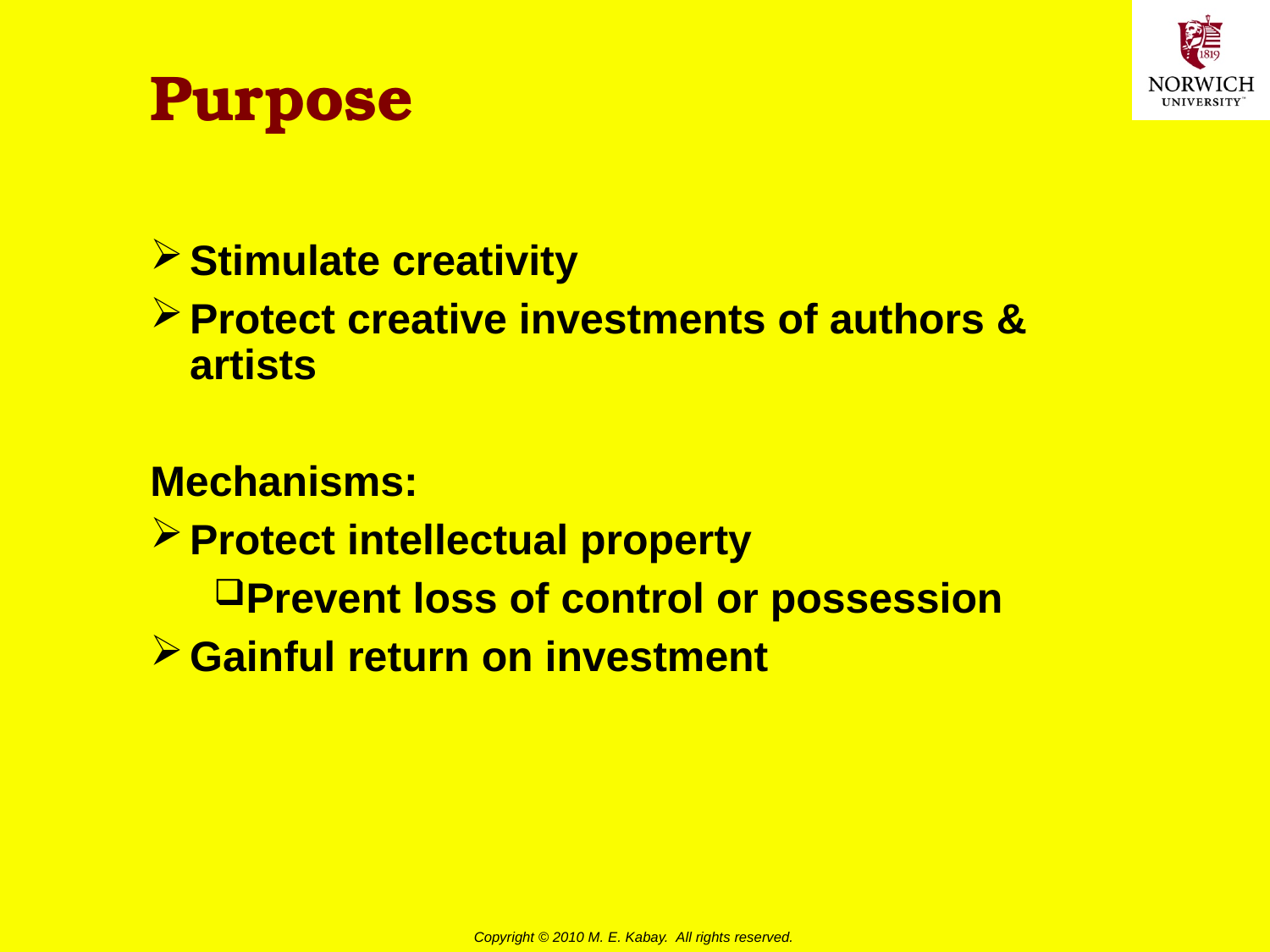

# Purpose
Stimulate creativity
Protect creative investments of authors & artists

Mechanisms:
Protect intellectual property
Prevent loss of control or possession
Gainful return on investment